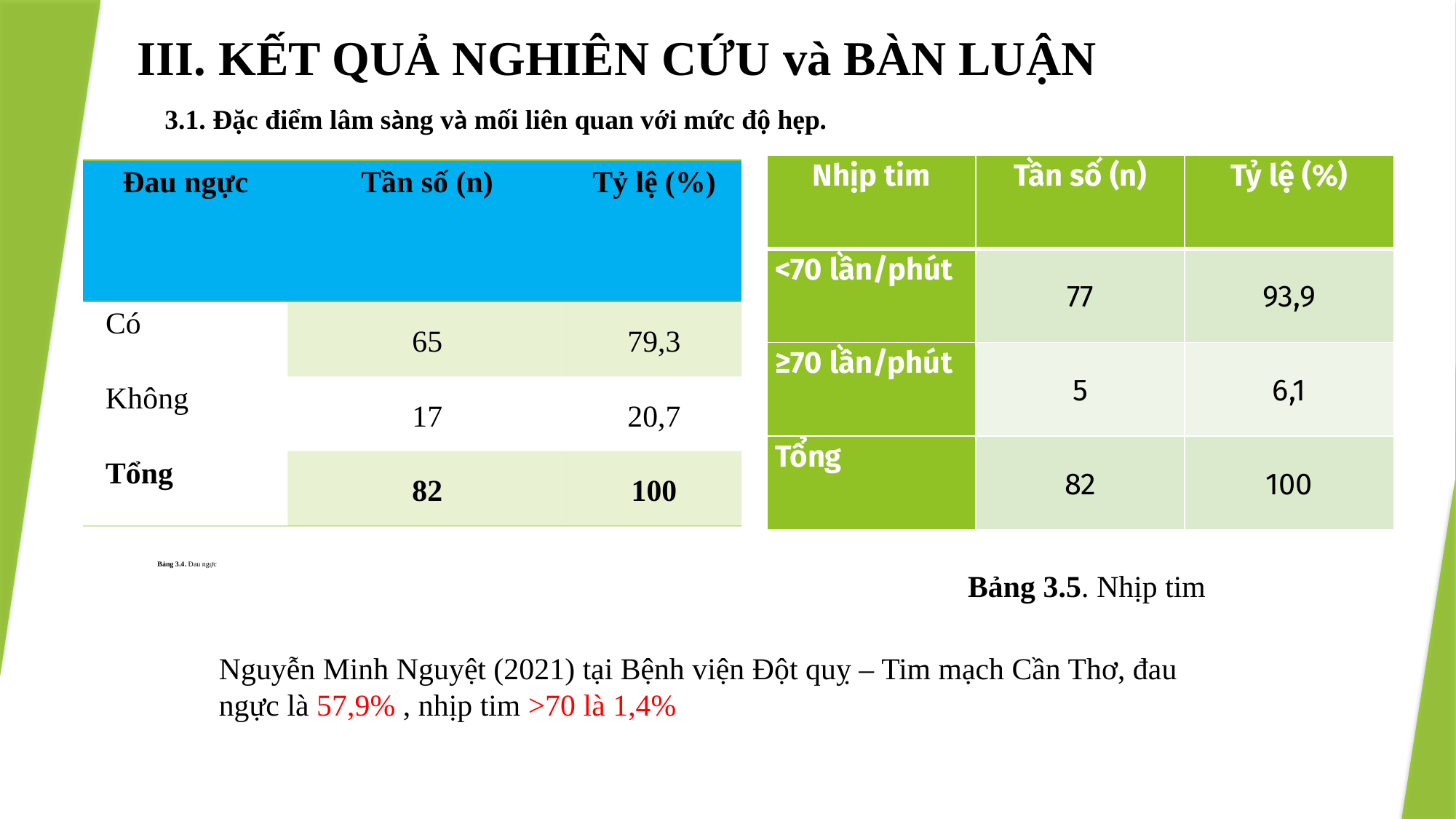

III. KẾT QUẢ NGHIÊN CỨU và BÀN LUẬN
3.1. Đặc điểm lâm sàng và mối liên quan với mức độ hẹp.
| Nhịp tim | Tần số (n) | Tỷ lệ (%) |
| --- | --- | --- |
| <70 lần/phút | 77 | 93,9 |
| ≥70 lần/phút | 5 | 6,1 |
| Tổng | 82 | 100 |
| Đau ngực | Tần số (n) | Tỷ lệ (%) |
| --- | --- | --- |
| Có | 65 | 79,3 |
| Không | 17 | 20,7 |
| Tổng | 82 | 100 |

# Bảng 3.4. Đau ngực
Bảng 3.5. Nhịp tim
Nguyễn Minh Nguyệt (2021) tại Bệnh viện Đột quỵ – Tim mạch Cần Thơ, đau ngực là 57,9% , nhịp tim >70 là 1,4%